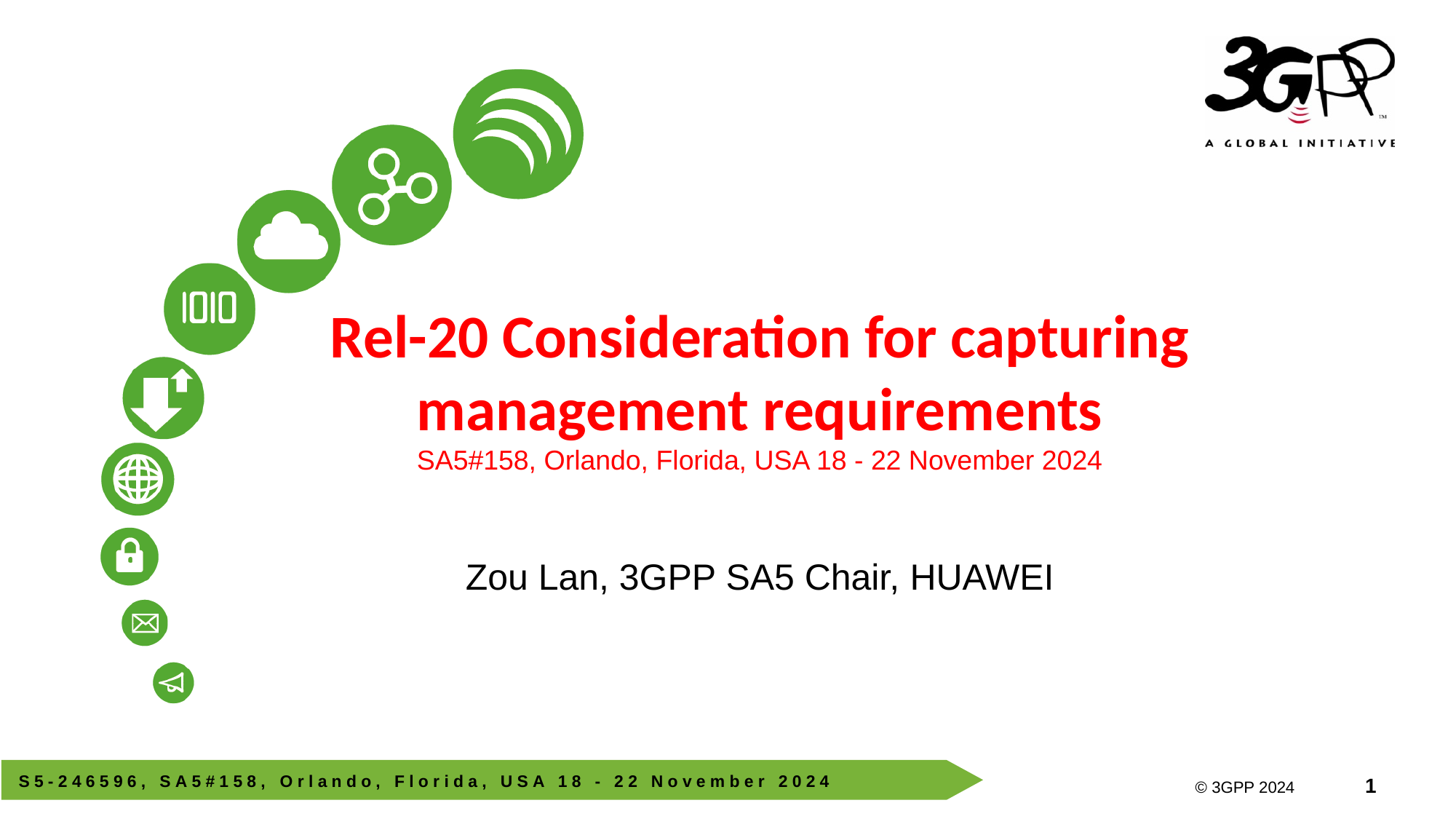

# Rel-20 Consideration for capturing management requirements SA5#158, Orlando, Florida, USA 18 - 22 November 2024
Zou Lan, 3GPP SA5 Chair, HUAWEI